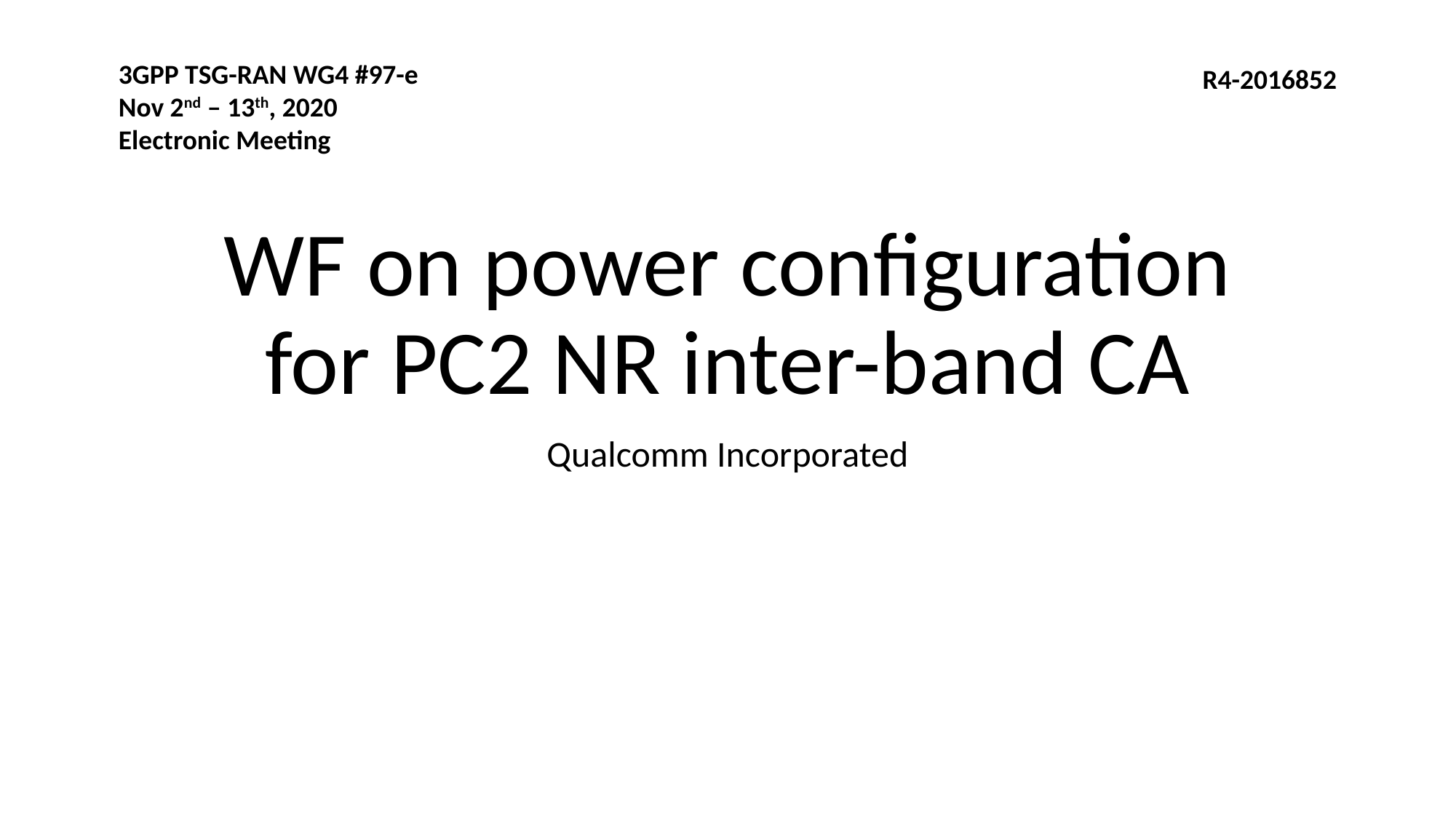

3GPP TSG-RAN WG4 #97-e
Nov 2nd ‒ 13th, 2020
Electronic Meeting
R4-2016852
# WF on power configuration for PC2 NR inter-band CA
Qualcomm Incorporated